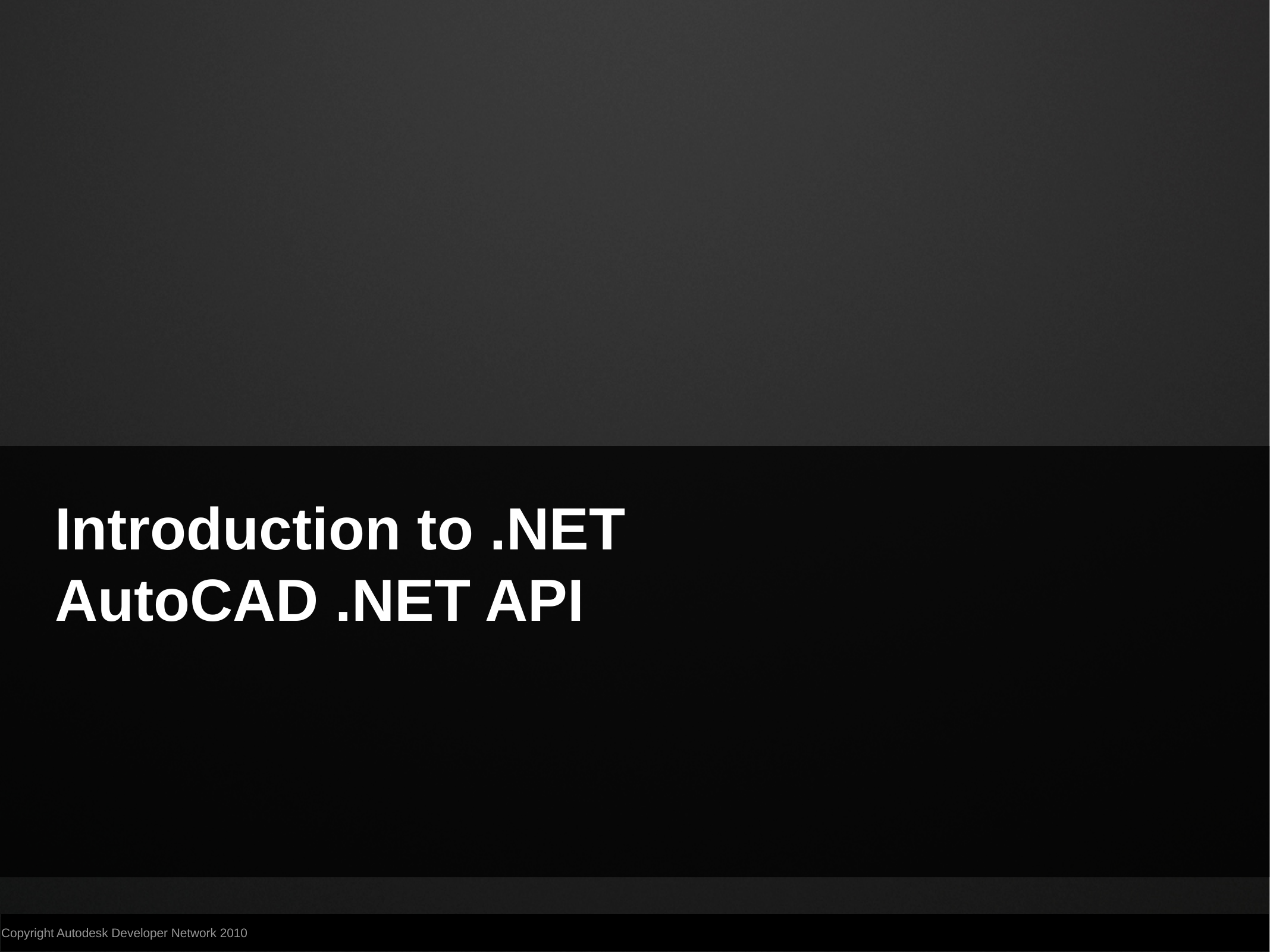

# Introduction to .NET AutoCAD .NET API